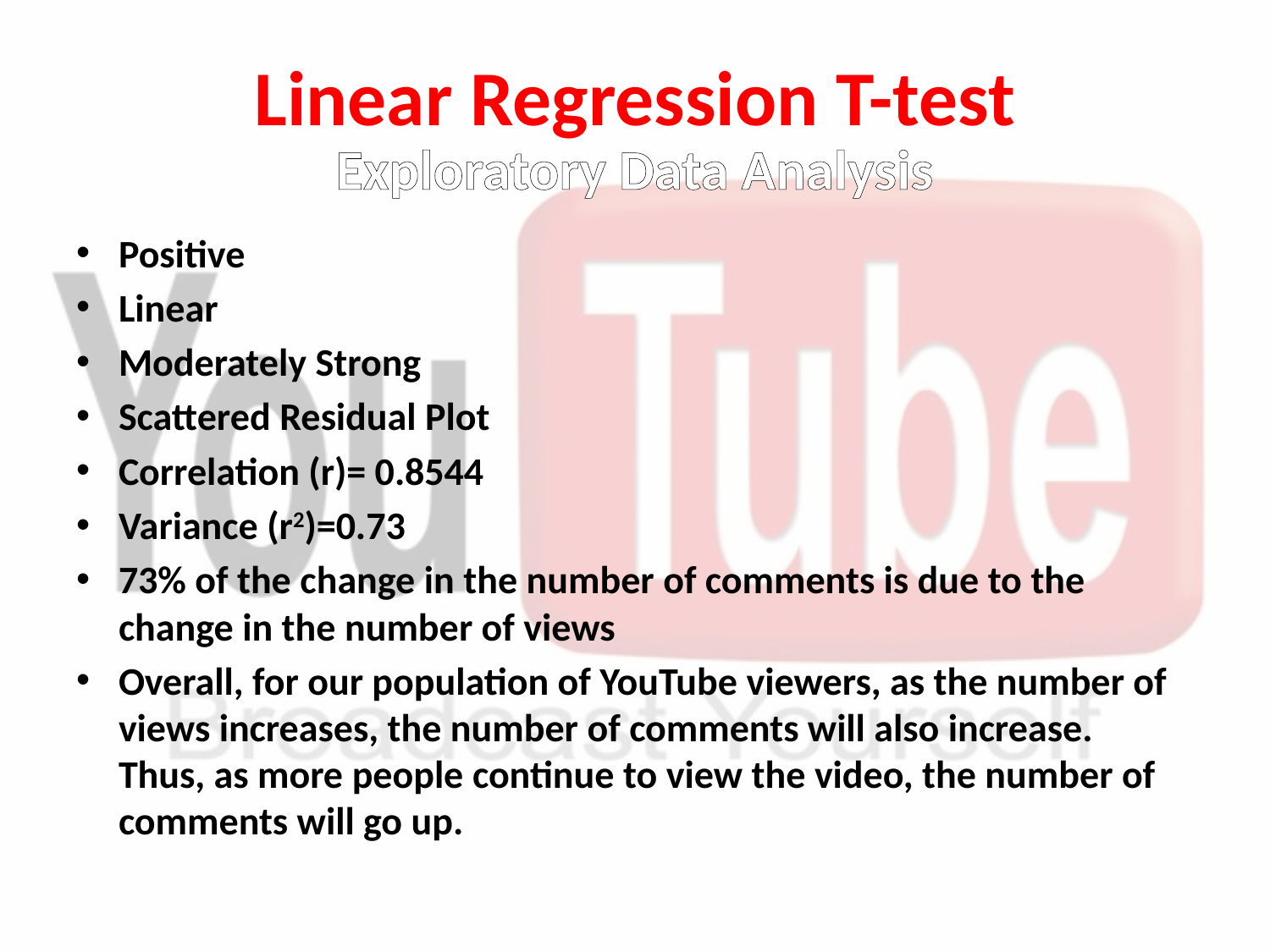

Linear Regression T-test
Exploratory Data Analysis
Positive
Linear
Moderately Strong
Scattered Residual Plot
Correlation (r)= 0.8544
Variance (r2)=0.73
73% of the change in the number of comments is due to the change in the number of views
Overall, for our population of YouTube viewers, as the number of views increases, the number of comments will also increase.  Thus, as more people continue to view the video, the number of comments will go up.